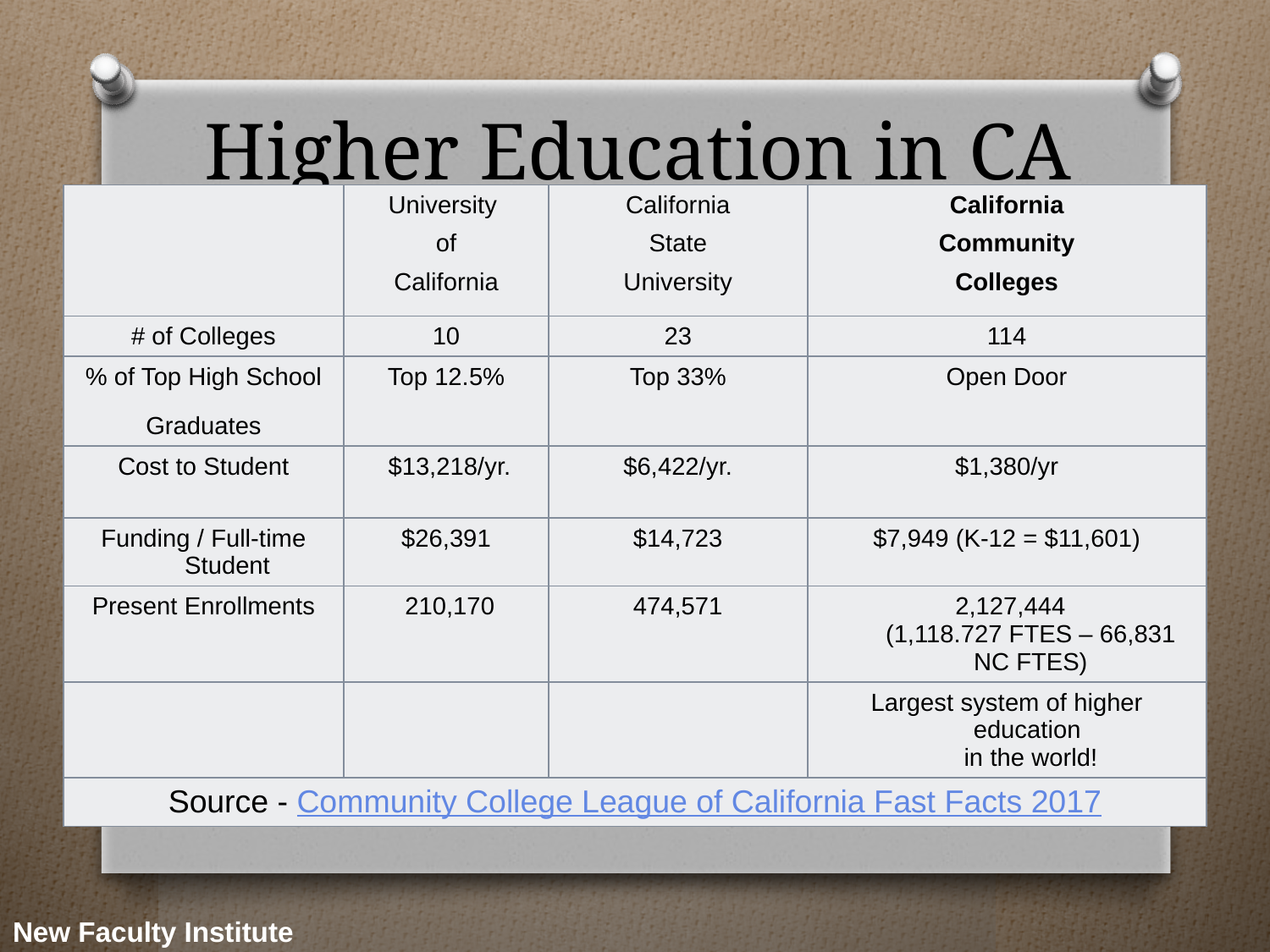

# Higher Education in CA
|  | University of California | California State University | California Community Colleges |
| --- | --- | --- | --- |
| # of Colleges | 10 | 23 | 114 |
| % of Top High School Graduates | Top 12.5% | Top 33% | Open Door |
| Cost to Student | $13,218/yr. | $6,422/yr. | $1,380/yr |
| Funding / Full-time Student | $26,391 | $14,723 | $7,949 (K-12 = $11,601) |
| Present Enrollments | 210,170 | 474,571 | 2,127,444 (1,118.727 FTES – 66,831 NC FTES) |
|  |  |  | Largest system of higher education in the world! |
| Source - Community College League of California Fast Facts 2017 |  |  |  |
New Faculty Institute